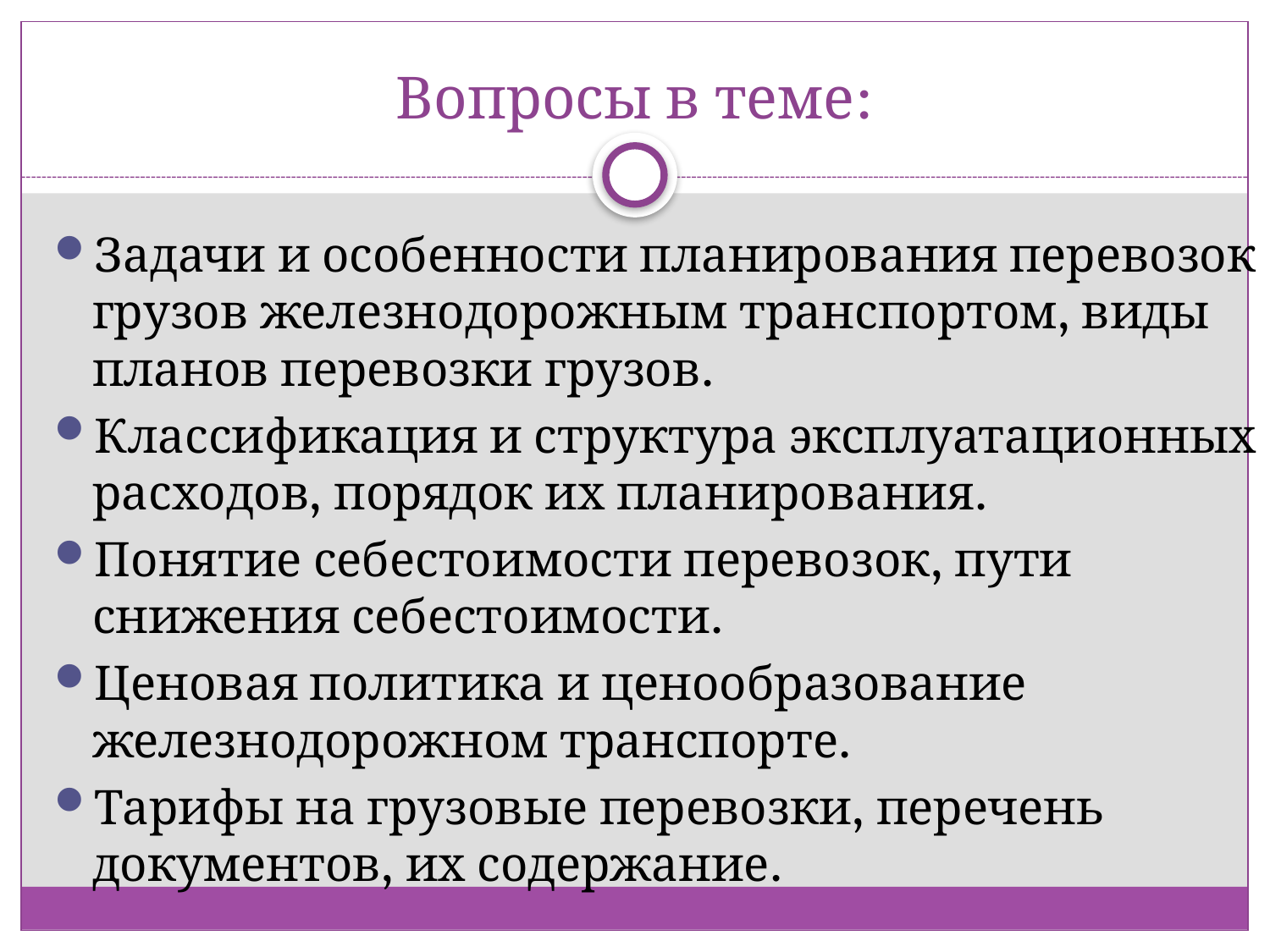

# Вопросы в теме:
Задачи и особенности планирования перевозок грузов железнодорожным транспортом, виды планов перевозки грузов.
Классификация и структура эксплуатационных расходов, порядок их планирования.
Понятие себестоимости перевозок, пути снижения себестоимости.
Ценовая политика и ценообразование железнодорожном транспорте.
Тарифы на грузовые перевозки, перечень документов, их содержание.